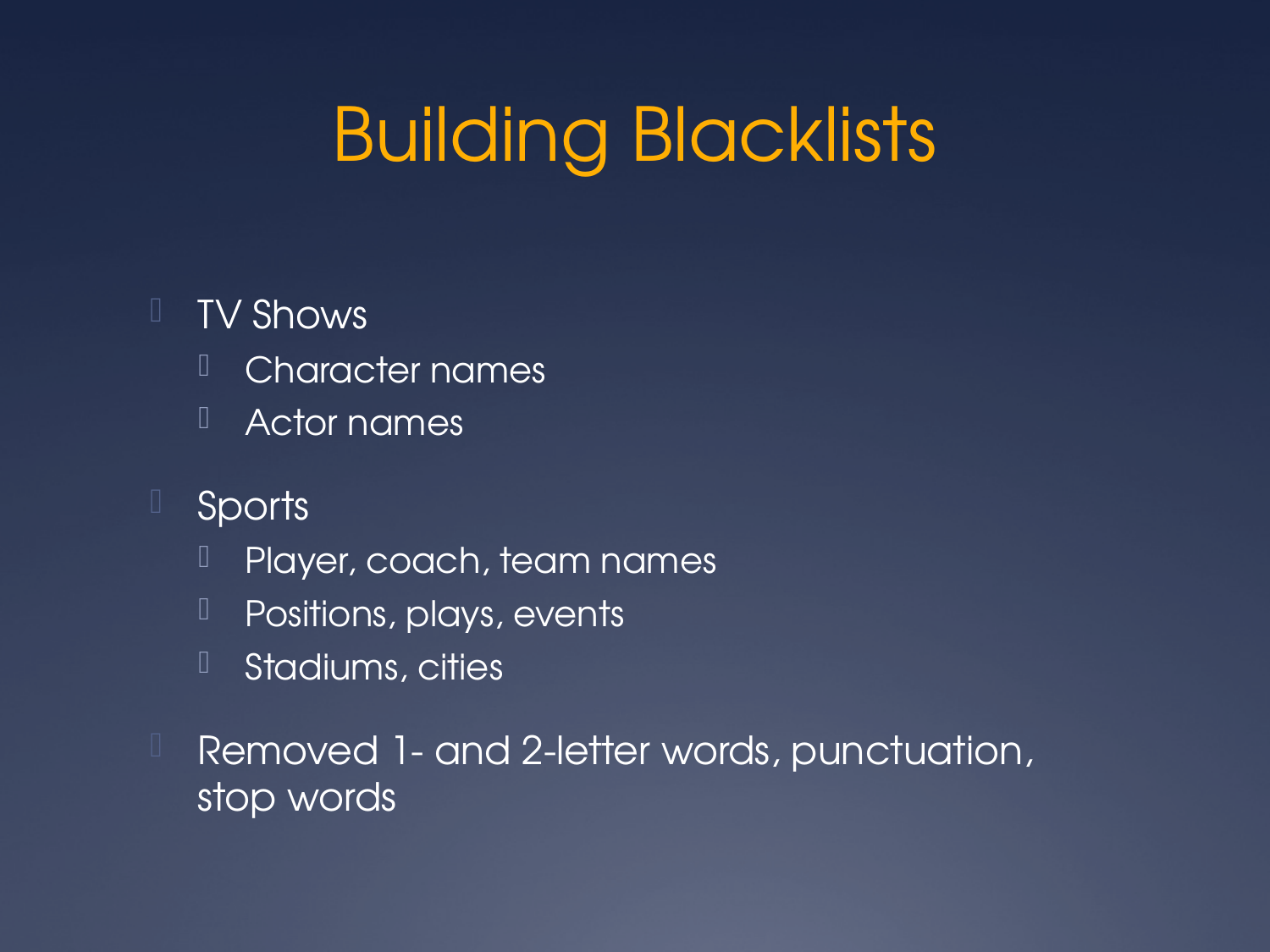

# Building Blacklists
TV Shows
Character names
Actor names
Sports
Player, coach, team names
Positions, plays, events
Stadiums, cities
Removed 1- and 2-letter words, punctuation, stop words